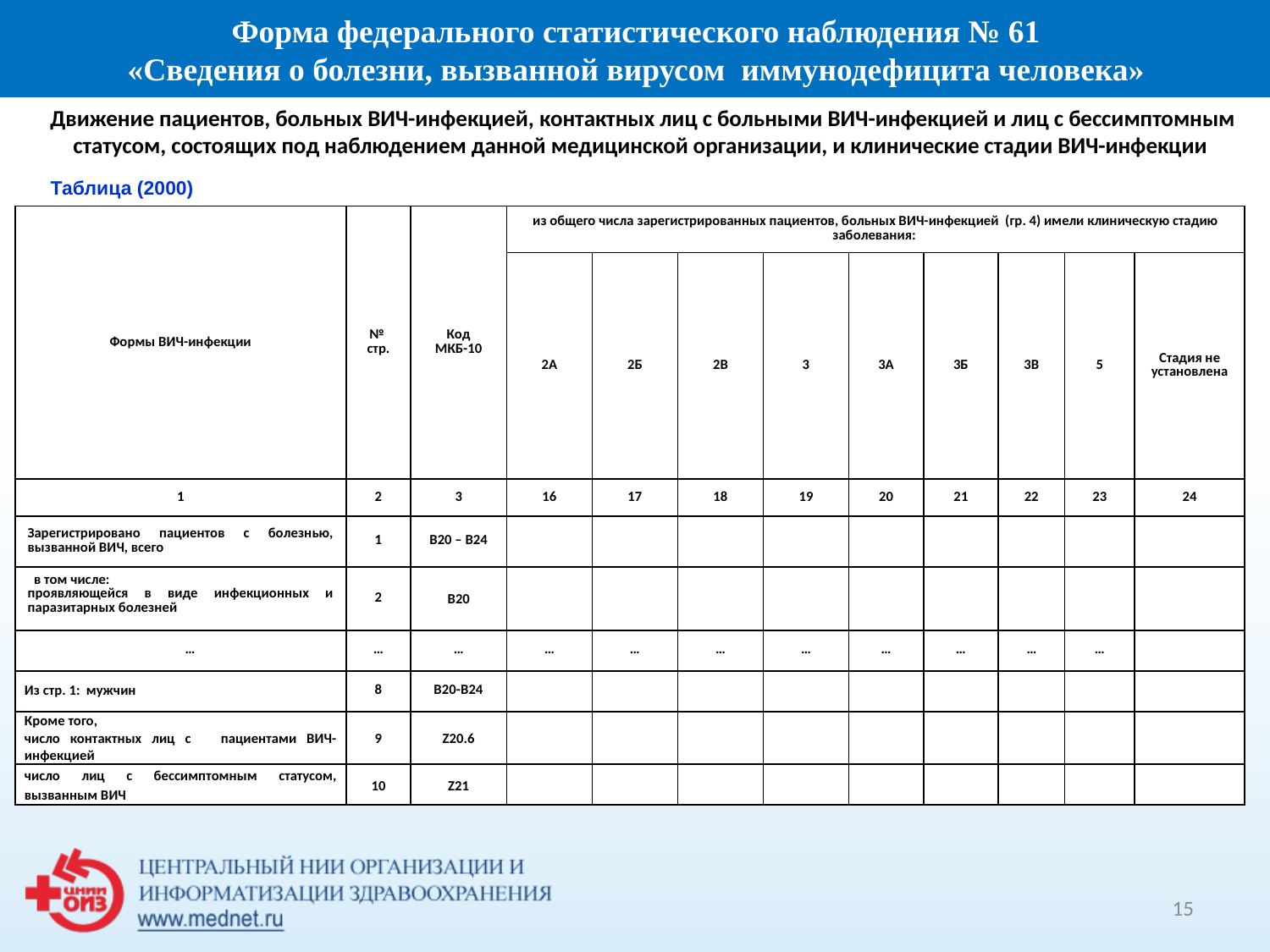

Форма федерального статистического наблюдения № 61
 «Сведения о болезни, вызванной вирусом  иммунодефицита человека»
Движение пациентов, больных ВИЧ-инфекцией, контактных лиц с больными ВИЧ-инфекцией и лиц с бессимптомным статусом, состоящих под наблюдением данной медицинской организации, и клинические стадии ВИЧ-инфекции
Таблица (2000)
| Формы ВИЧ-инфекции | № стр. | Код МКБ-10 | из общего числа зарегистрированных пациентов, больных ВИЧ-инфекцией (гр. 4) имели клиническую стадию заболевания: |  |  |  |  |  |  |  |  |
| --- | --- | --- | --- | --- | --- | --- | --- | --- | --- | --- | --- |
|  |  |  | 2А | 2Б | 2В | 3 | 3А | 3Б | 3В | 5 | Стадия не установлена |
| 1 | 2 | 3 | 16 | 17 | 18 | 19 | 20 | 21 | 22 | 23 | 24 |
| Зарегистрировано пациентов с болезнью, вызванной ВИЧ, всего | 1 | В20 – В24 |  |  |  |  |  |  |  |  |  |
| в том числе: проявляющейся в виде инфекционных и паразитарных болезней | 2 | В20 |  |  |  |  |  |  |  |  |  |
| … | … | … | … | … | … | … | … | … | … | … |  |
| Из стр. 1: мужчин | 8 | В20-В24 |  |  |  |  |  |  |  |  |  |
| Кроме того, число контактных лиц с пациентами ВИЧ-инфекцией | 9 | Z20.6 |  |  |  |  |  |  |  |  |  |
| число лиц с бессимптомным статусом, вызванным ВИЧ | 10 | Z21 |  |  |  |  |  |  |  |  |  |
15